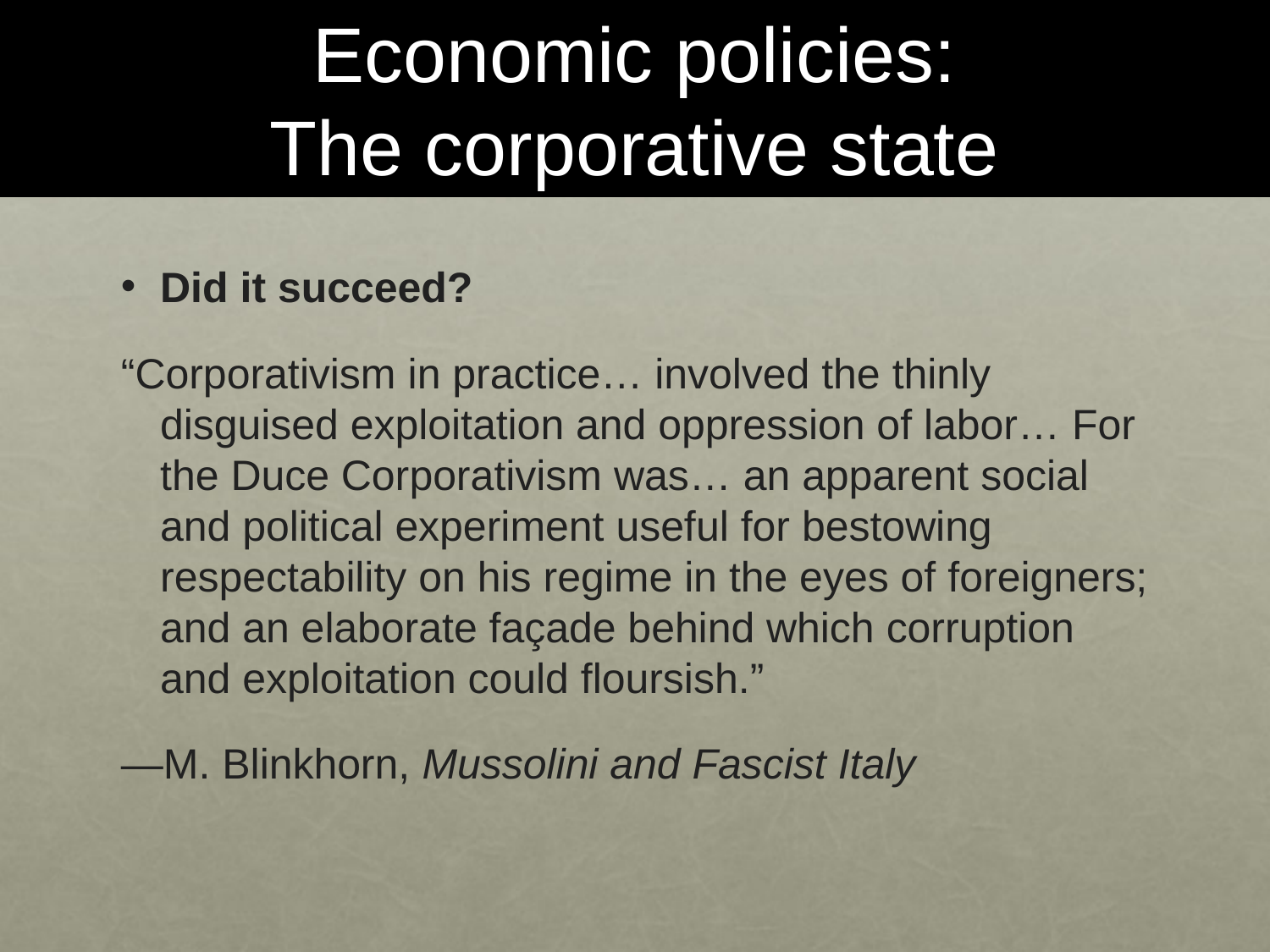

# Economic policies: The corporative state
Did it succeed?
“Corporativism in practice… involved the thinly disguised exploitation and oppression of labor… For the Duce Corporativism was… an apparent social and political experiment useful for bestowing respectability on his regime in the eyes of foreigners; and an elaborate façade behind which corruption and exploitation could floursish.”
—M. Blinkhorn, Mussolini and Fascist Italy